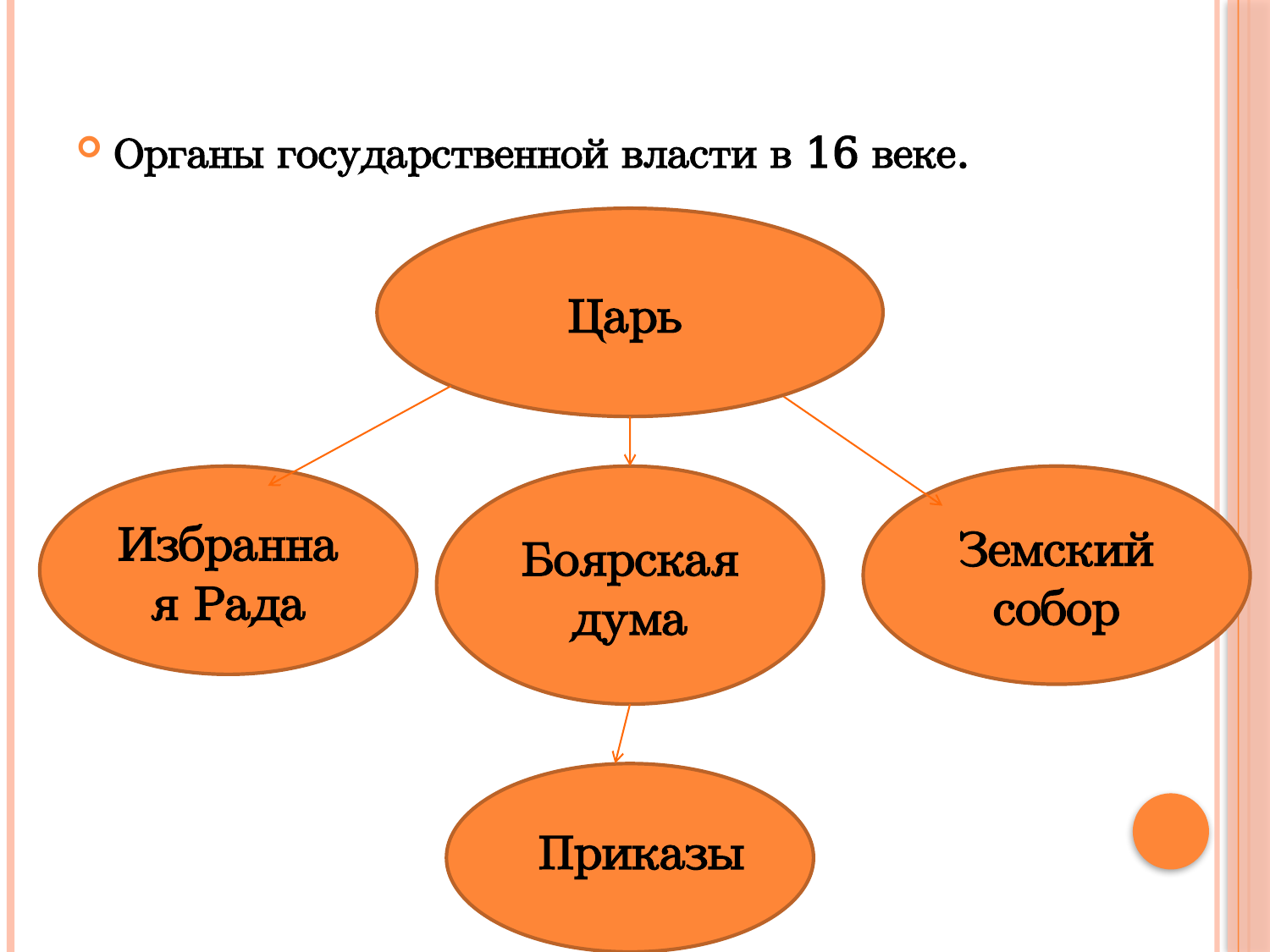

#
Органы государственной власти в 16 веке.
Царь
Избранная Рада
Боярская дума
Земский
собор

Приказы